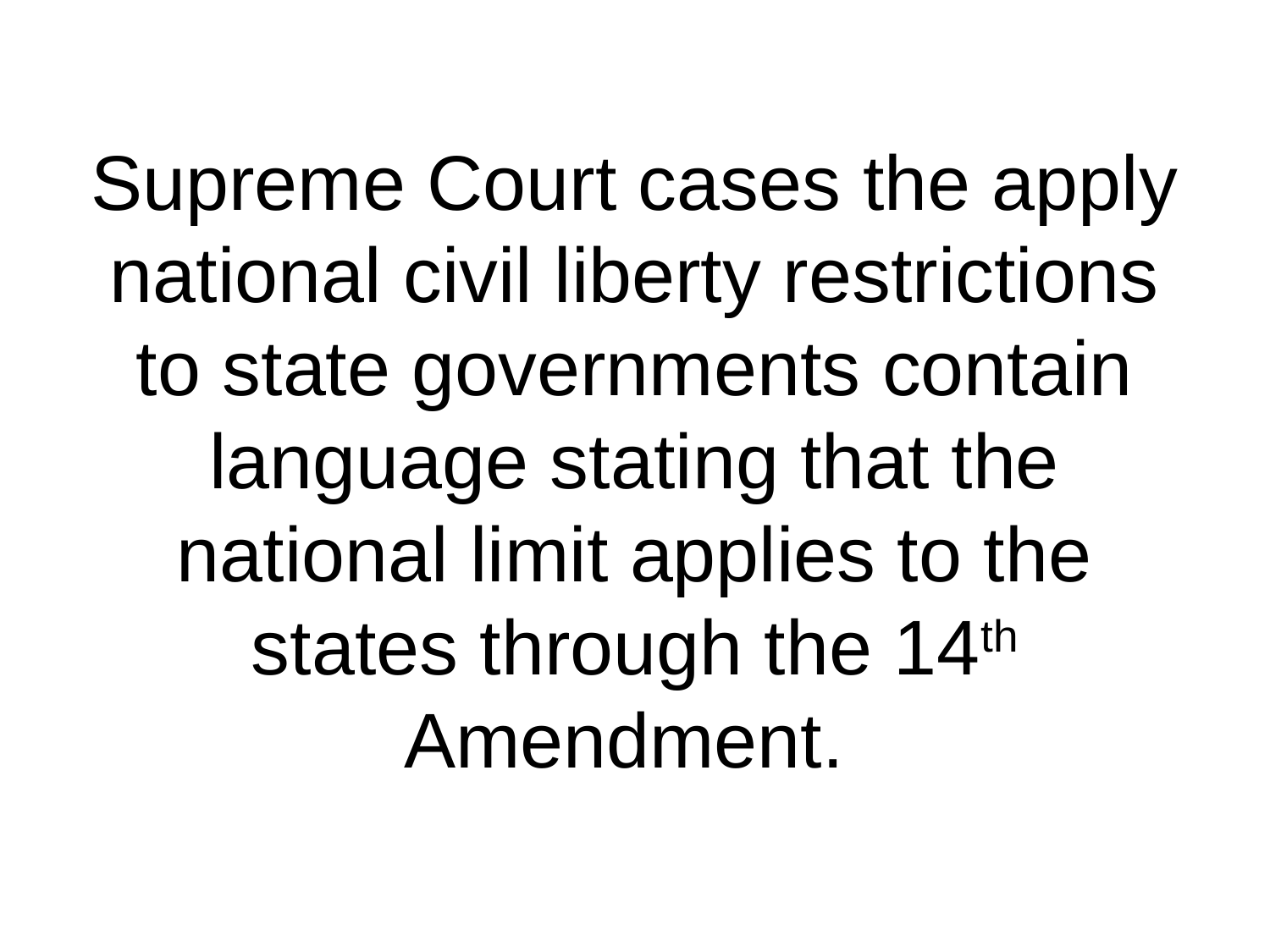

# Supreme Court cases the apply national civil liberty restrictions to state governments contain language stating that the national limit applies to the states through the 14th Amendment.